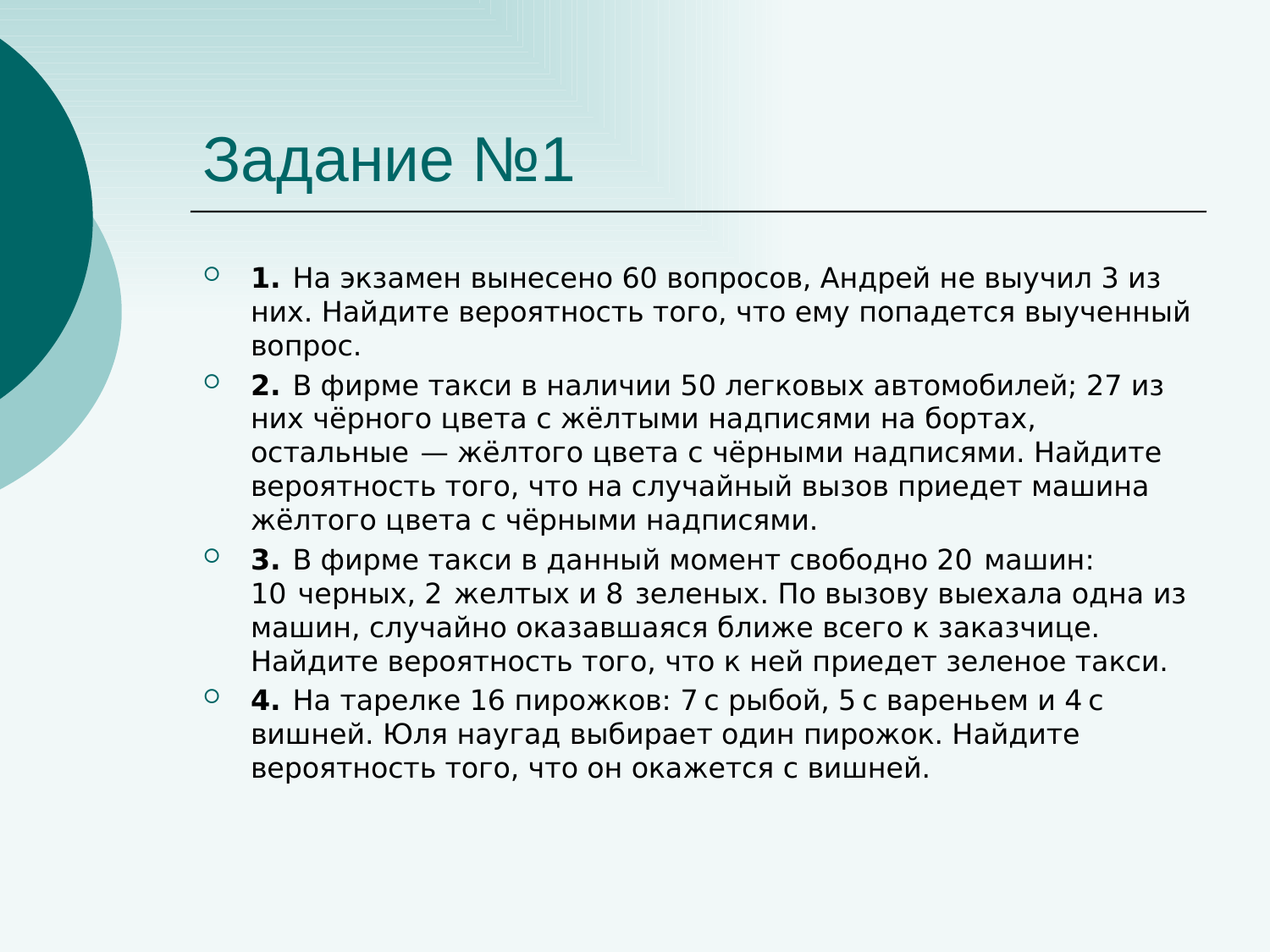

# Задание №1
1.  На экзамен вынесено 60 вопросов, Андрей не выучил 3 из них. Найдите вероятность того, что ему попадется выученный вопрос.
2.  В фирме такси в наличии 50 легковых автомобилей; 27 из них чёрного цвета с жёлтыми надписями на бортах, остальные  — жёлтого цвета с чёрными надписями. Найдите вероятность того, что на случайный вызов приедет машина жёлтого цвета с чёрными надписями.
3.  В фирме такси в данный момент свободно 20  машин: 10  черных, 2  желтых и 8  зеленых. По вызову выехала одна из машин, случайно оказавшаяся ближе всего к заказчице. Найдите вероятность того, что к ней приедет зеленое такси.
4.  На тарелке 16 пирожков: 7 с рыбой, 5 с вареньем и 4 с вишней. Юля наугад выбирает один пирожок. Найдите вероятность того, что он окажется с вишней.